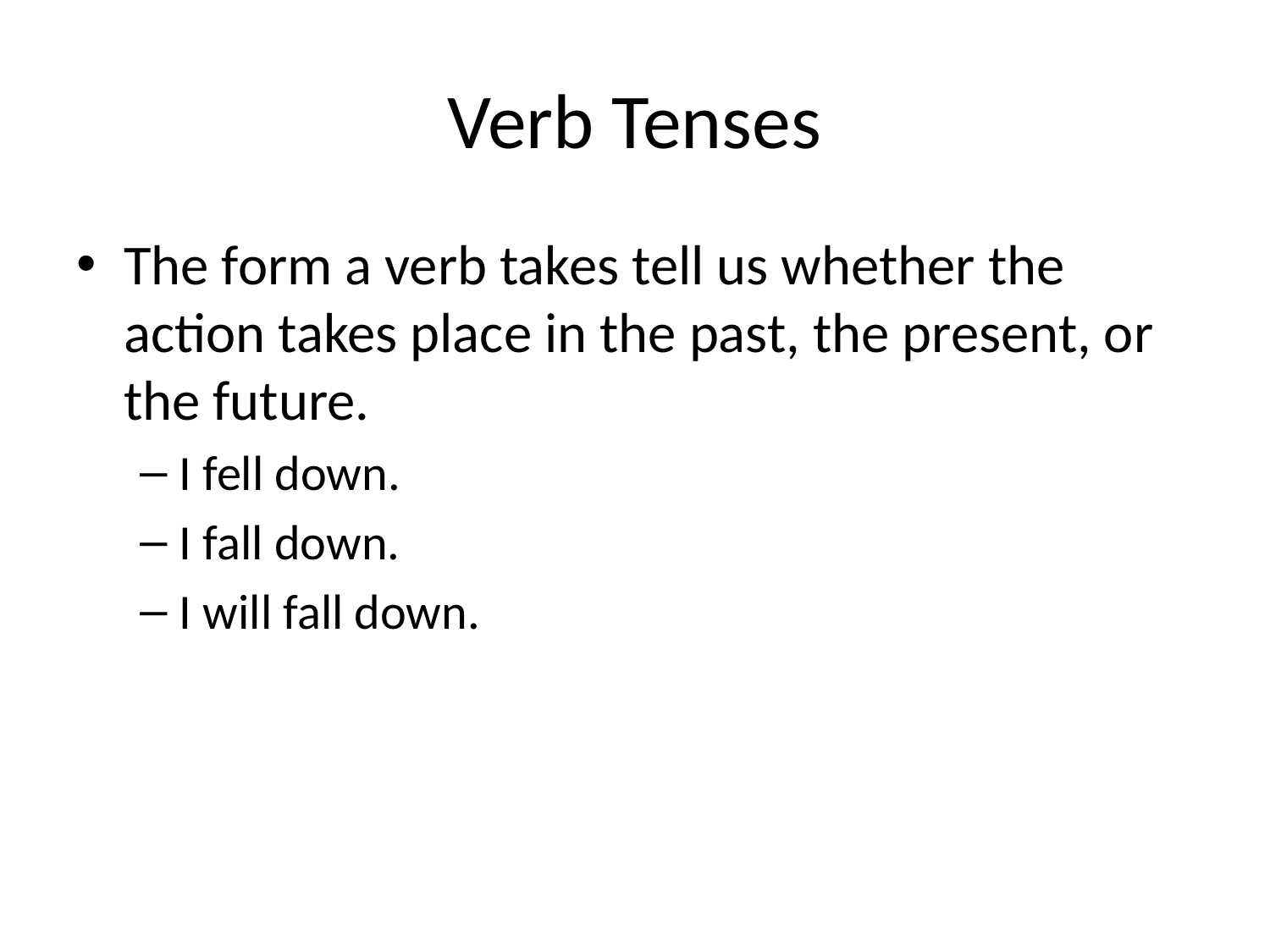

# Verb Tenses
The form a verb takes tell us whether the action takes place in the past, the present, or the future.
I fell down.
I fall down.
I will fall down.